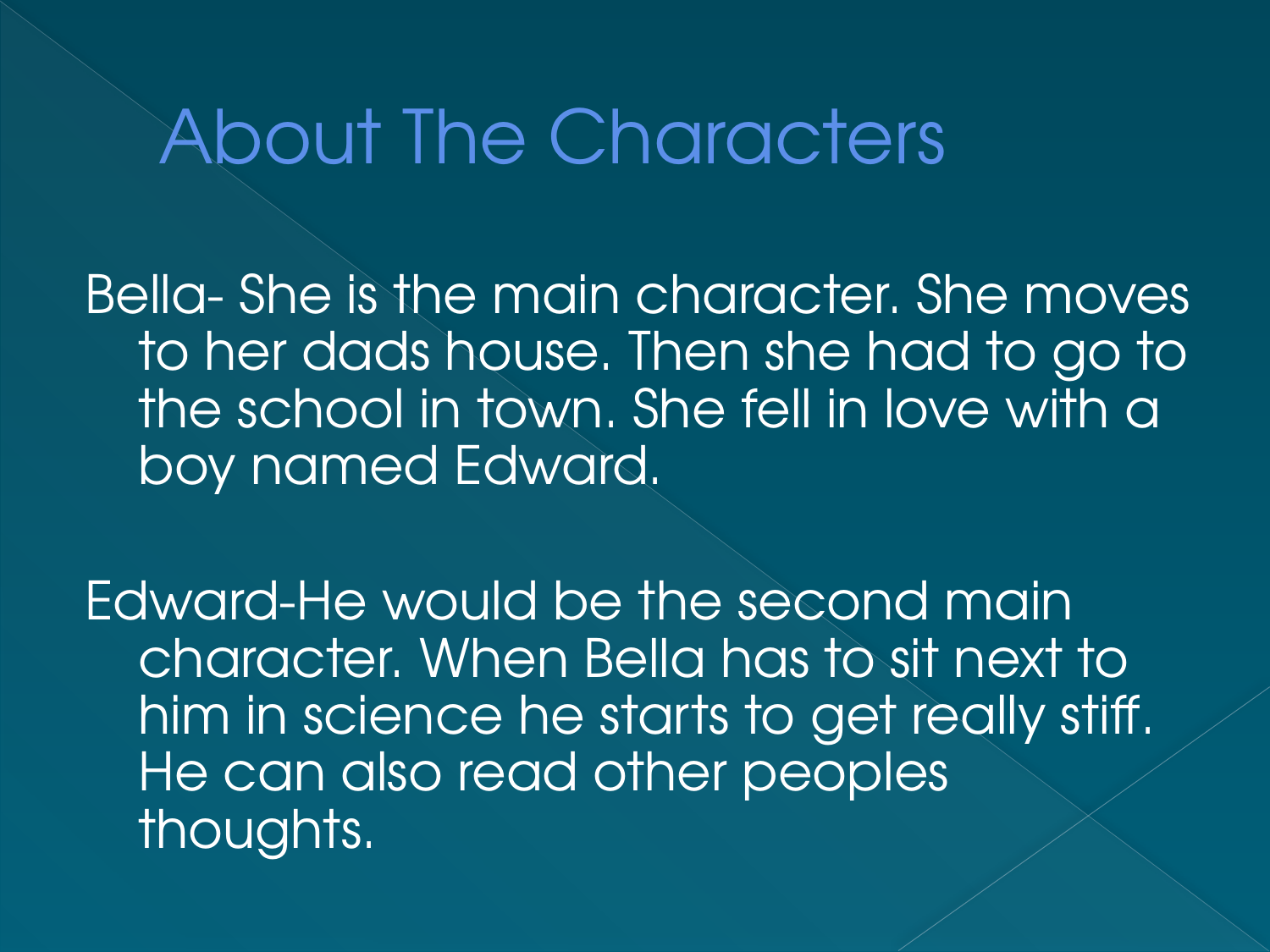

About The Characters
Bella- She is the main character. She moves to her dads house. Then she had to go to the school in town. She fell in love with a boy named Edward.

Edward-He would be the second main character. When Bella has to sit next to him in science he starts to get really stiff. He can also read other peoples thoughts.